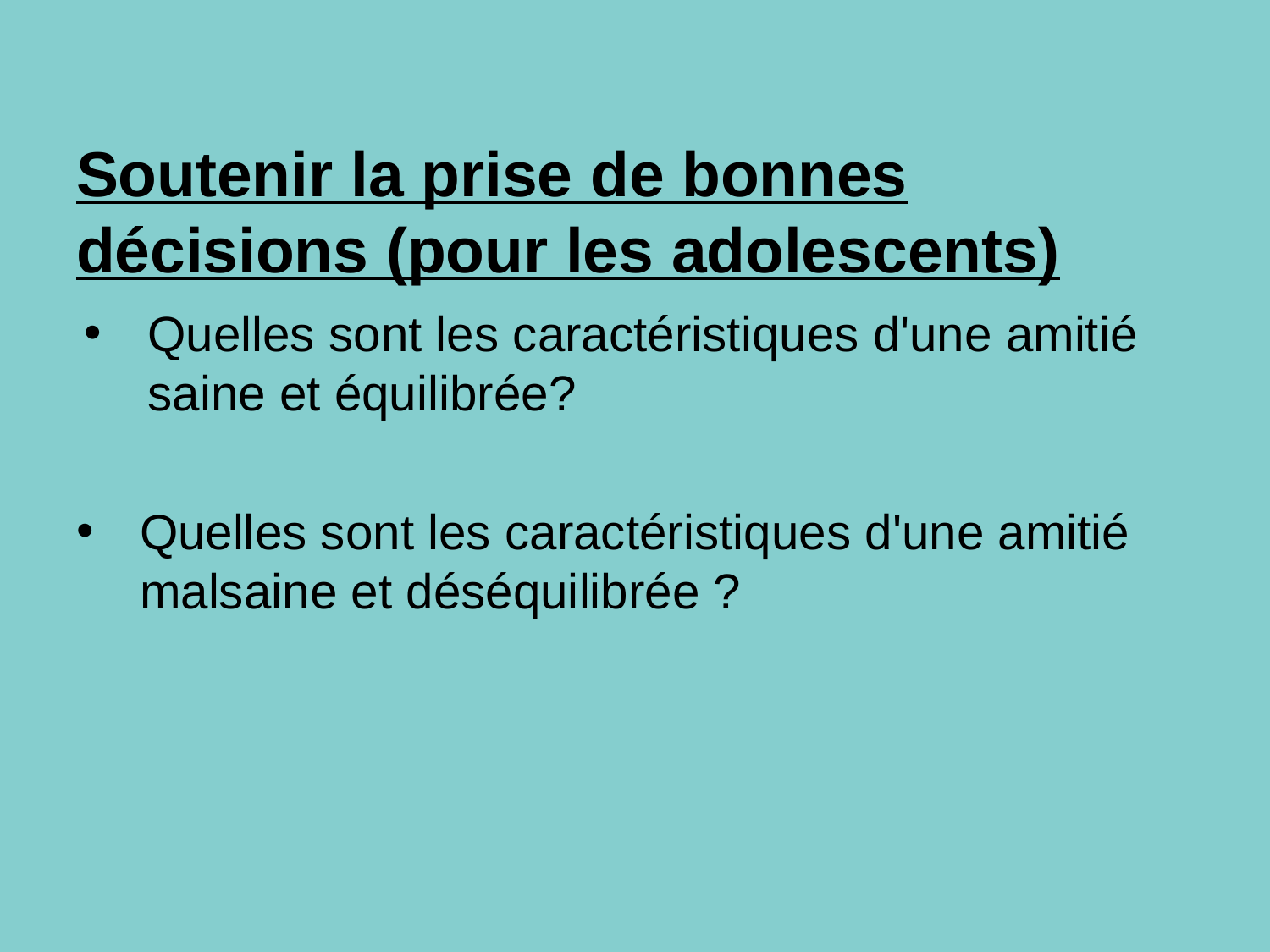

# Soutenir la prise de bonnes décisions (pour les adolescents)
Quelles sont les caractéristiques d'une amitié saine et équilibrée?

Quelles sont les caractéristiques d'une amitié malsaine et déséquilibrée ?